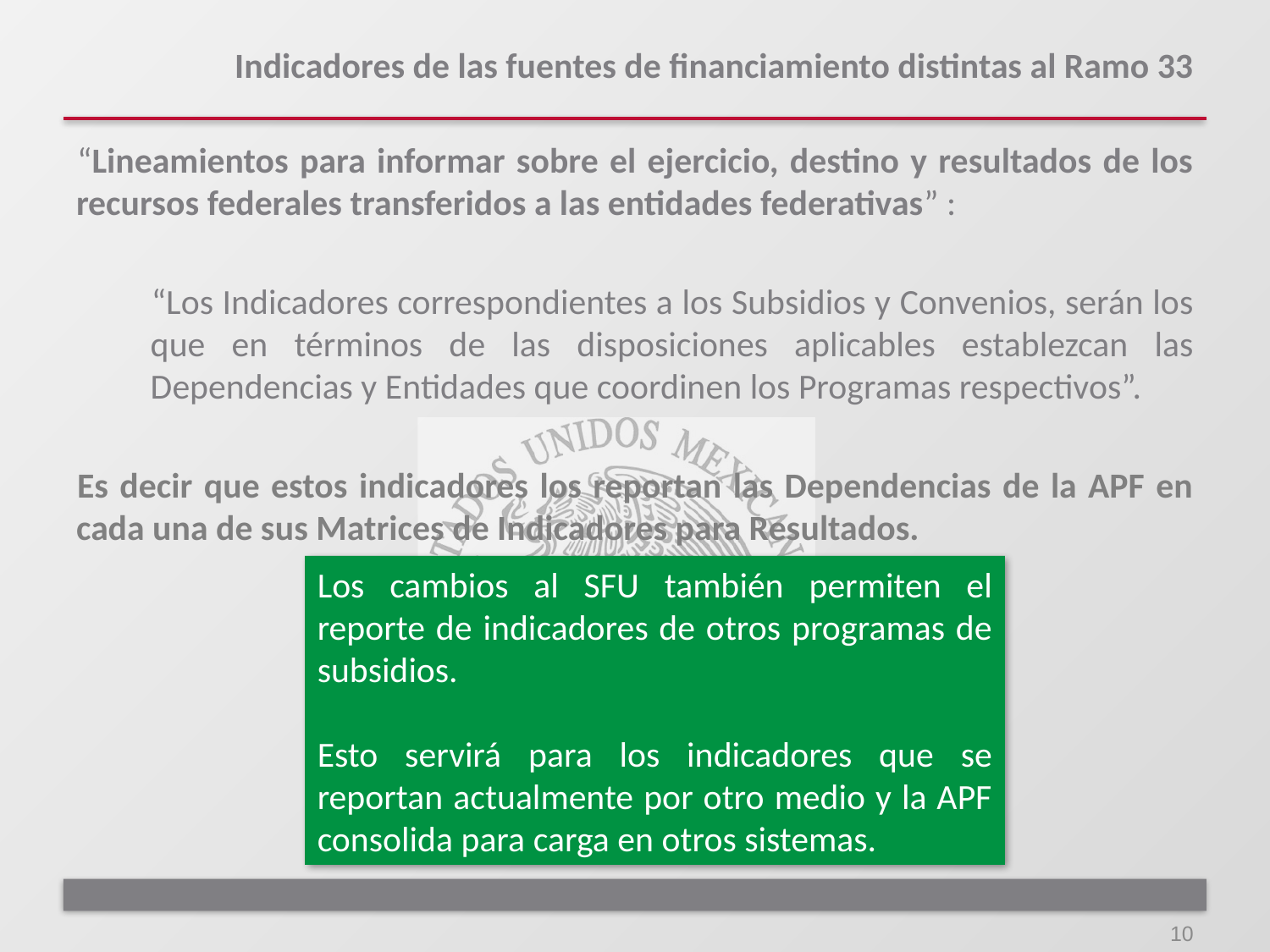

# Indicadores de las fuentes de financiamiento distintas al Ramo 33
“Lineamientos para informar sobre el ejercicio, destino y resultados de los recursos federales transferidos a las entidades federativas” :

“Los Indicadores correspondientes a los Subsidios y Convenios, serán los que en términos de las disposiciones aplicables establezcan las Dependencias y Entidades que coordinen los Programas respectivos”.

Es decir que estos indicadores los reportan las Dependencias de la APF en cada una de sus Matrices de Indicadores para Resultados.

Los cambios al SFU también permiten el reporte de indicadores de otros programas de subsidios.

Esto servirá para los indicadores que se reportan actualmente por otro medio y la APF consolida para carga en otros sistemas.
10